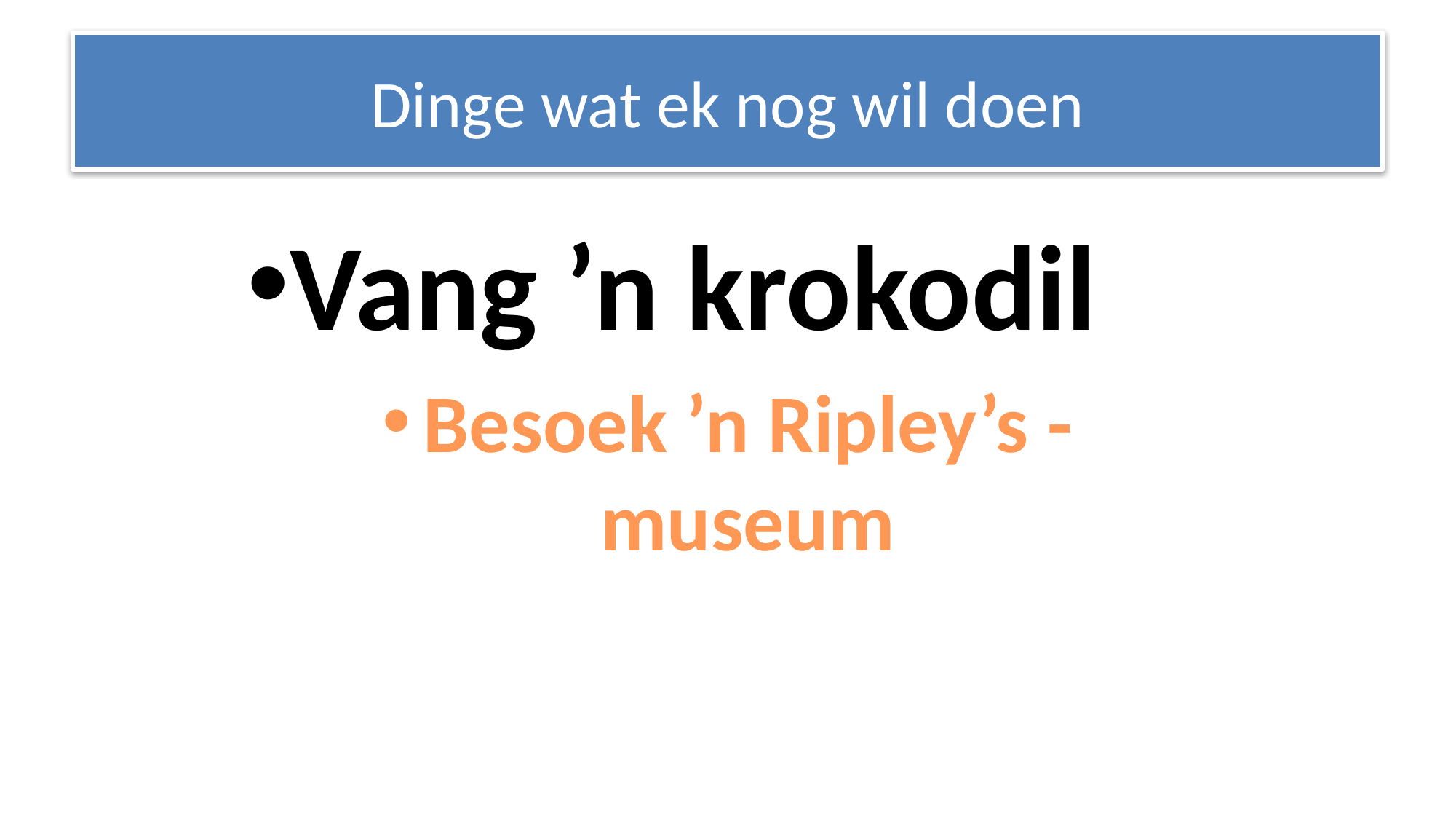

# Dinge wat ek nog wil doen
Vang ’n krokodil
Besoek ’n Ripley’s -museum